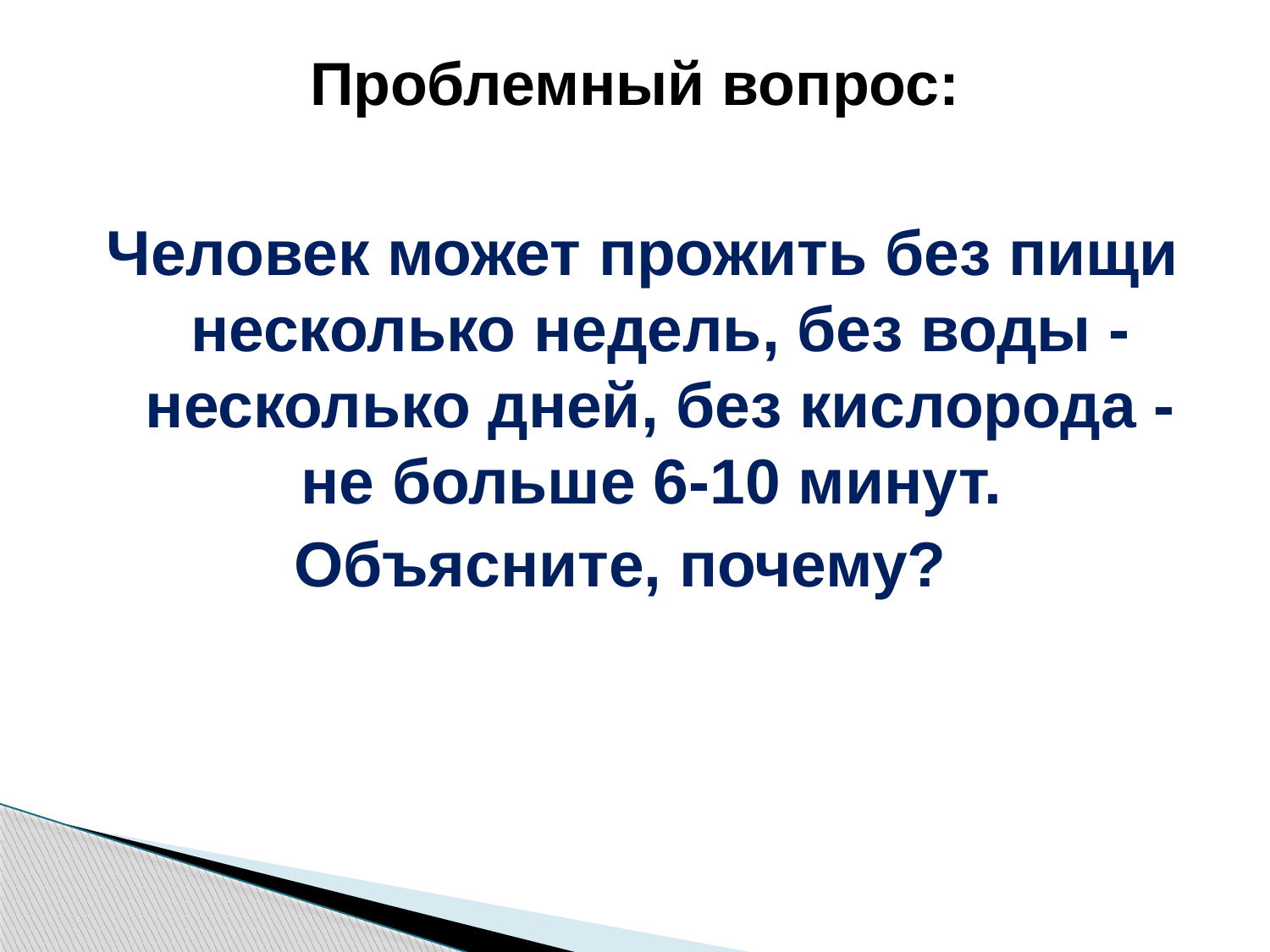

# Проблемный вопрос:
Человек может прожить без пищи несколько недель, без воды - несколько дней, без кислорода - не больше 6-10 минут.
Объясните, почему?